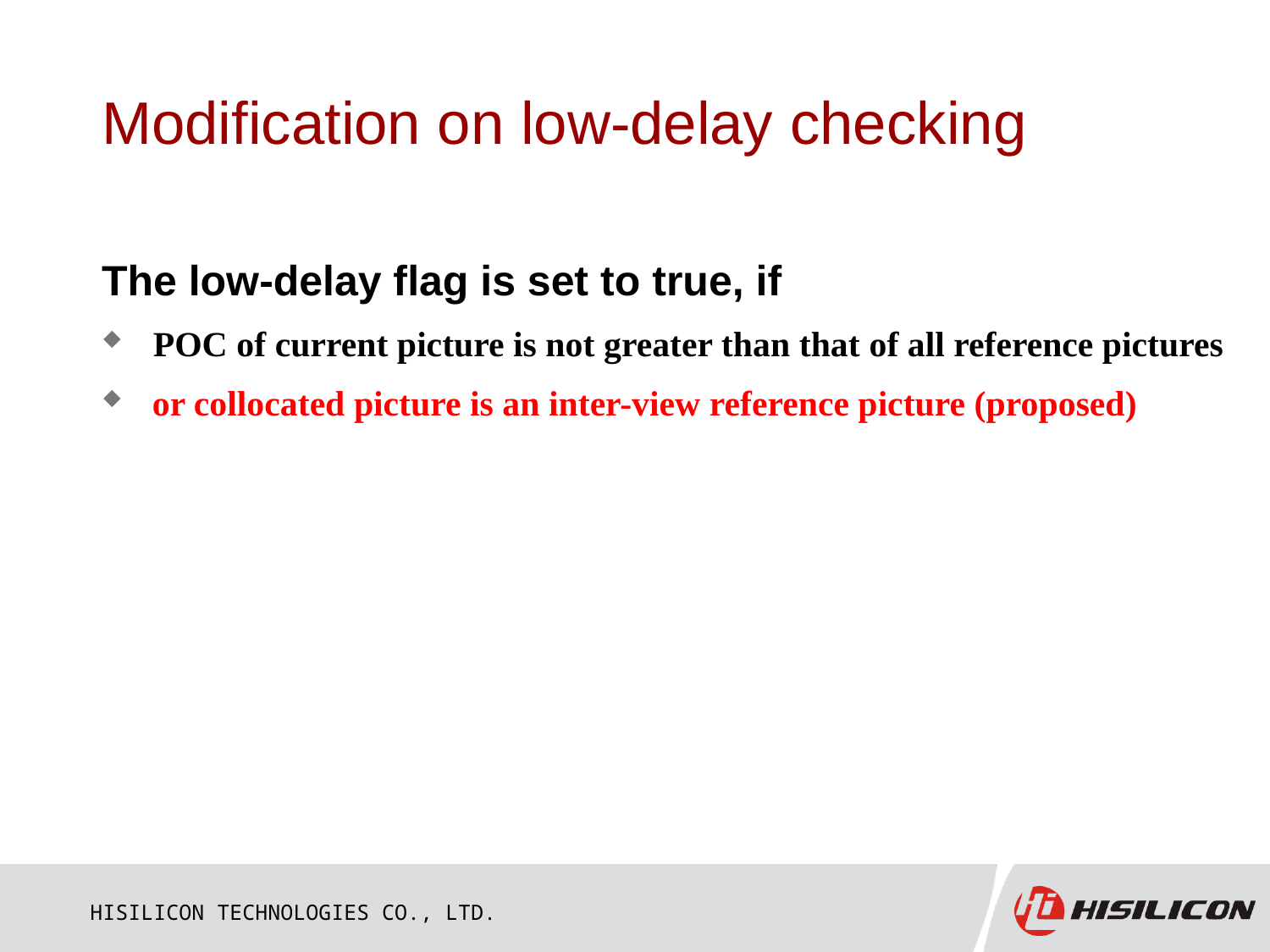

# Modification on low-delay checking
The low-delay flag is set to true, if
 POC of current picture is not greater than that of all reference pictures
 or collocated picture is an inter-view reference picture (proposed)